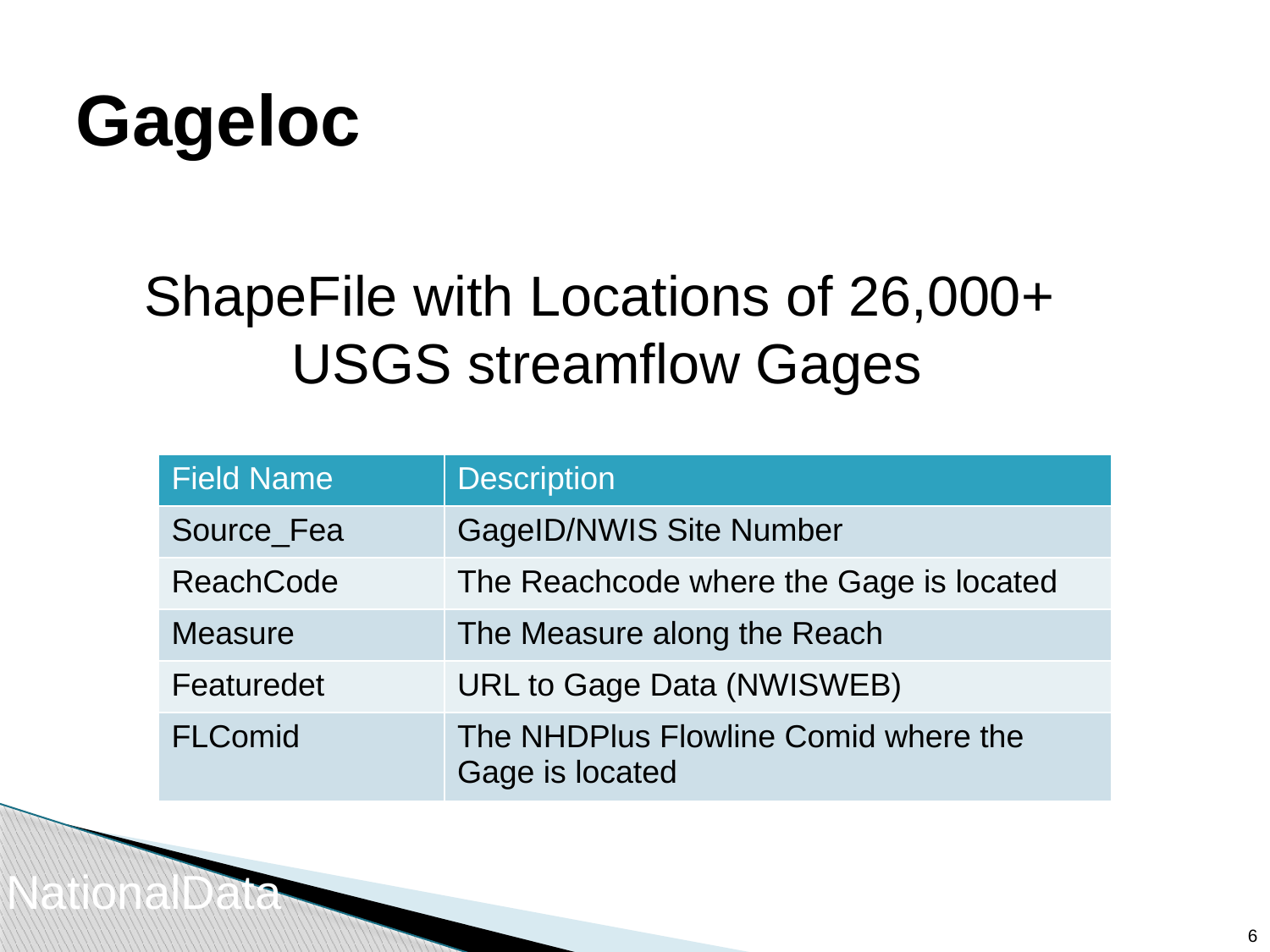

# Gageloc
ShapeFile with Locations of 26,000+
USGS streamflow Gages
| Field Name | Description |
| --- | --- |
| Source\_Fea | GageID/NWIS Site Number |
| ReachCode | The Reachcode where the Gage is located |
| Measure | The Measure along the Reach |
| Featuredet | URL to Gage Data (NWISWEB) |
| FLComid | The NHDPlus Flowline Comid where the Gage is located |
NationalData
6
6